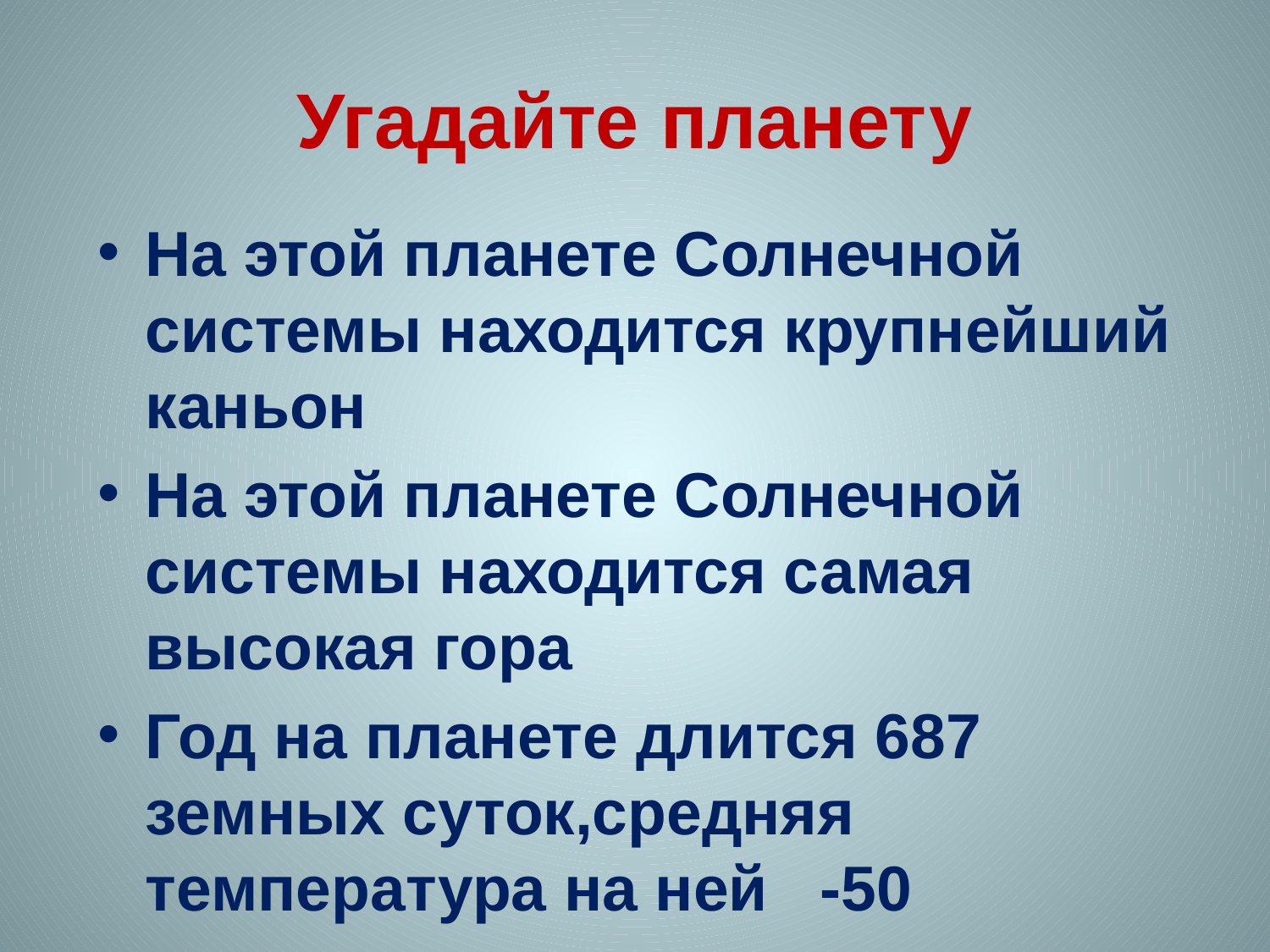

# Угадайте планету
На этой планете Солнечной системы находится крупнейший каньон
На этой планете Солнечной системы находится самая высокая гора
Год на планете длится 687 земных суток,средняя температура на ней   -50
Площадь ее поверхности приблизительно равна площади суши на Земле